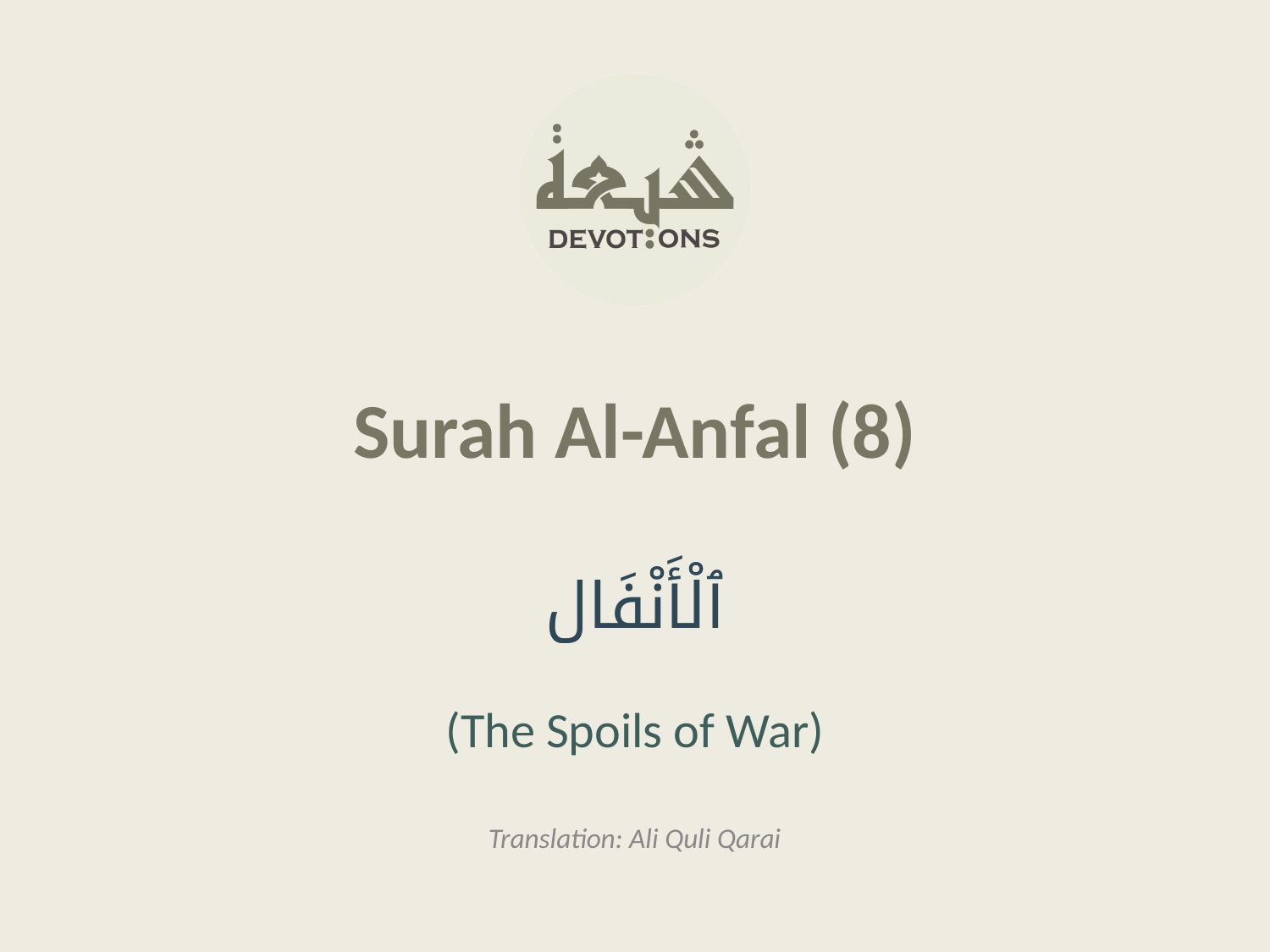

Surah Al-Anfal (8)
ٱلْأَنْفَال
(The Spoils of War)
Translation: Ali Quli Qarai